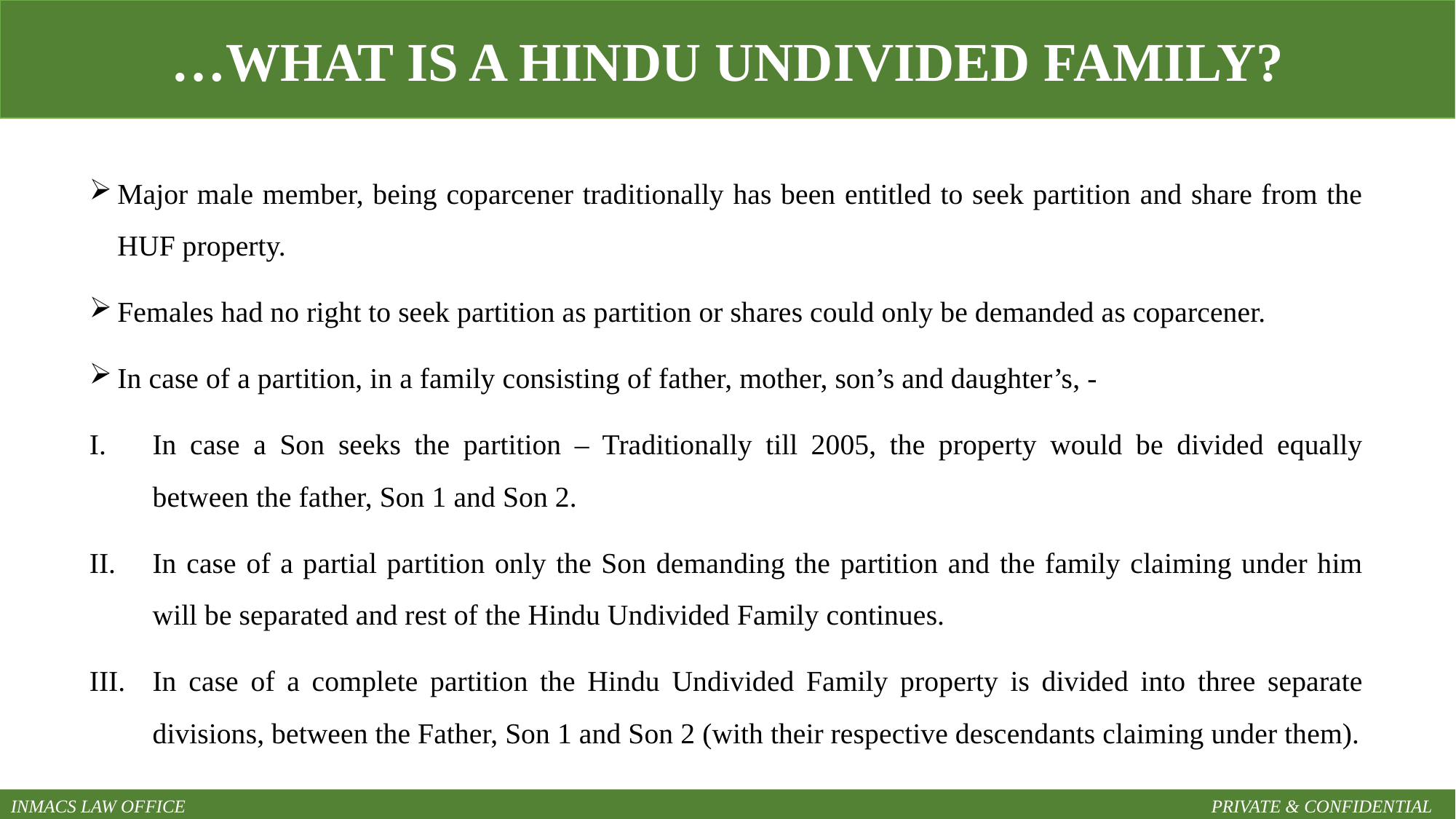

…WHAT IS A HINDU UNDIVIDED FAMILY?
Major male member, being coparcener traditionally has been entitled to seek partition and share from the HUF property.
Females had no right to seek partition as partition or shares could only be demanded as coparcener.
In case of a partition, in a family consisting of father, mother, son’s and daughter’s, -
In case a Son seeks the partition – Traditionally till 2005, the property would be divided equally between the father, Son 1 and Son 2.
In case of a partial partition only the Son demanding the partition and the family claiming under him will be separated and rest of the Hindu Undivided Family continues.
In case of a complete partition the Hindu Undivided Family property is divided into three separate divisions, between the Father, Son 1 and Son 2 (with their respective descendants claiming under them).

INMACS LAW OFFICE										PRIVATE & CONFIDENTIAL